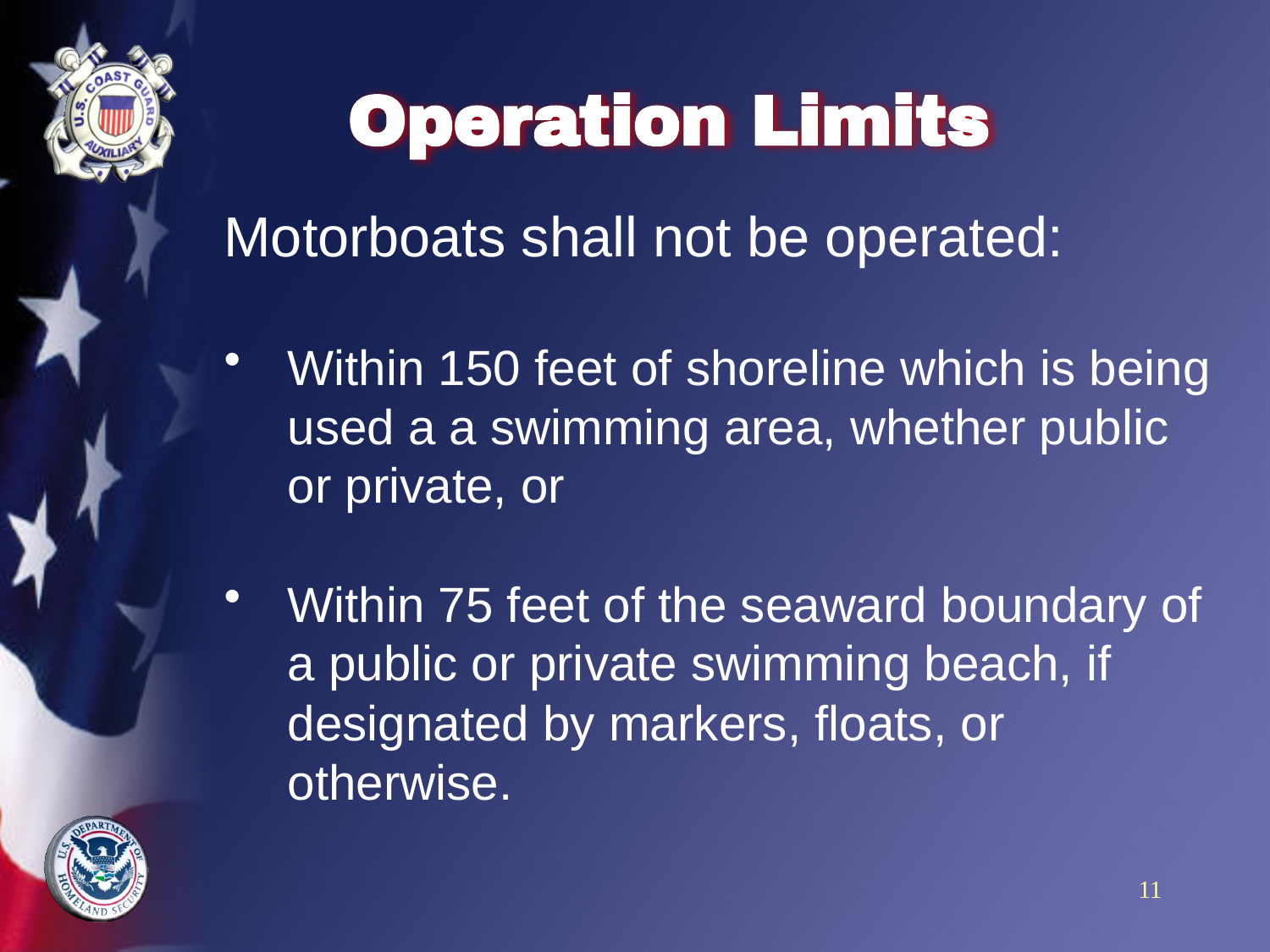

# Operation Limits
Motorboats shall not be operated:

Within 150 feet of shoreline which is being used a a swimming area, whether public or private, or
Within 75 feet of the seaward boundary of a public or private swimming beach, if designated by markers, floats, or otherwise.
11